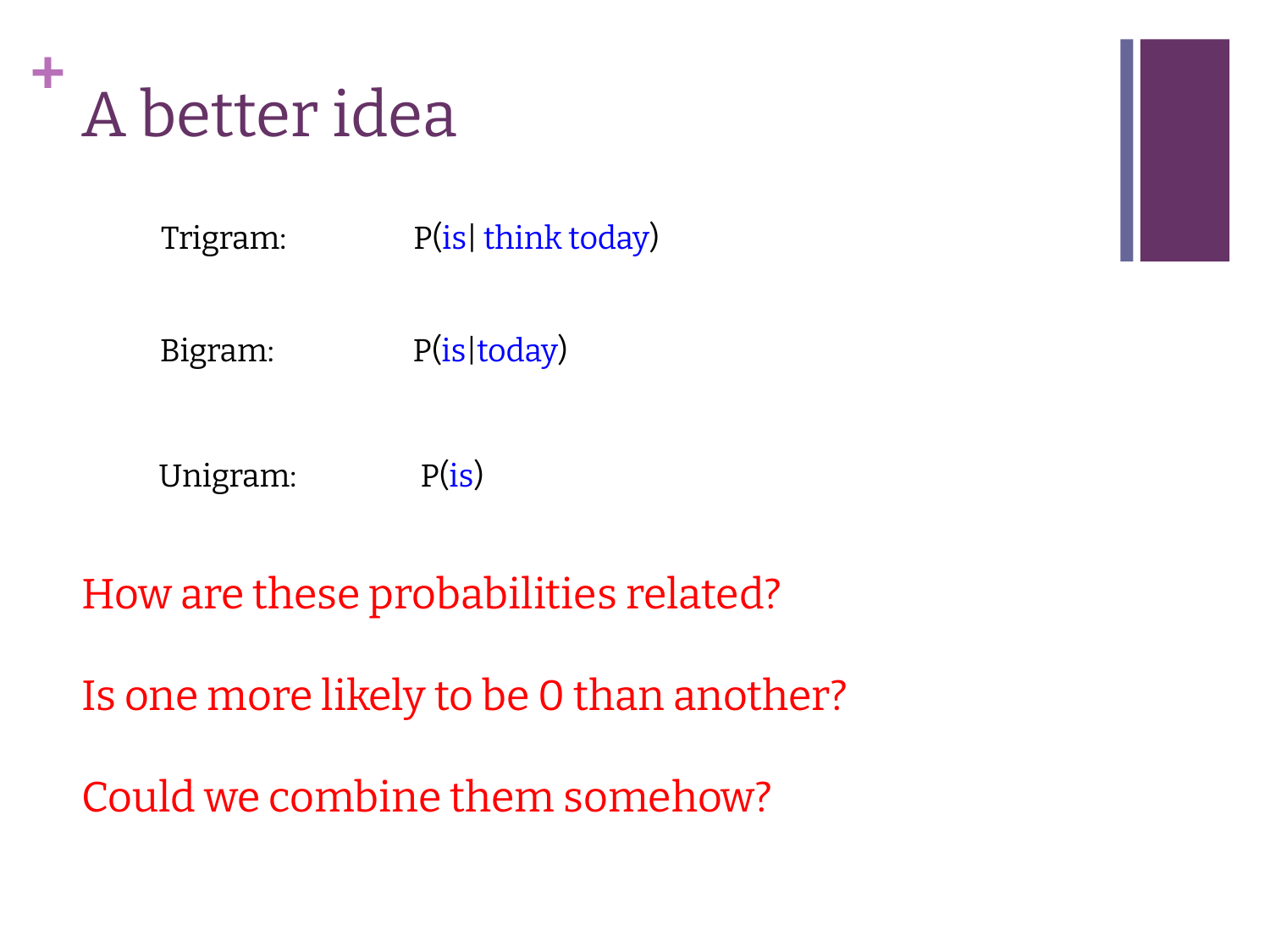

# A better idea
Trigram:
P(is| think today)
Bigram:
P(is|today)
Unigram:
P(is)
How are these probabilities related?

Is one more likely to be 0 than another?
Could we combine them somehow?